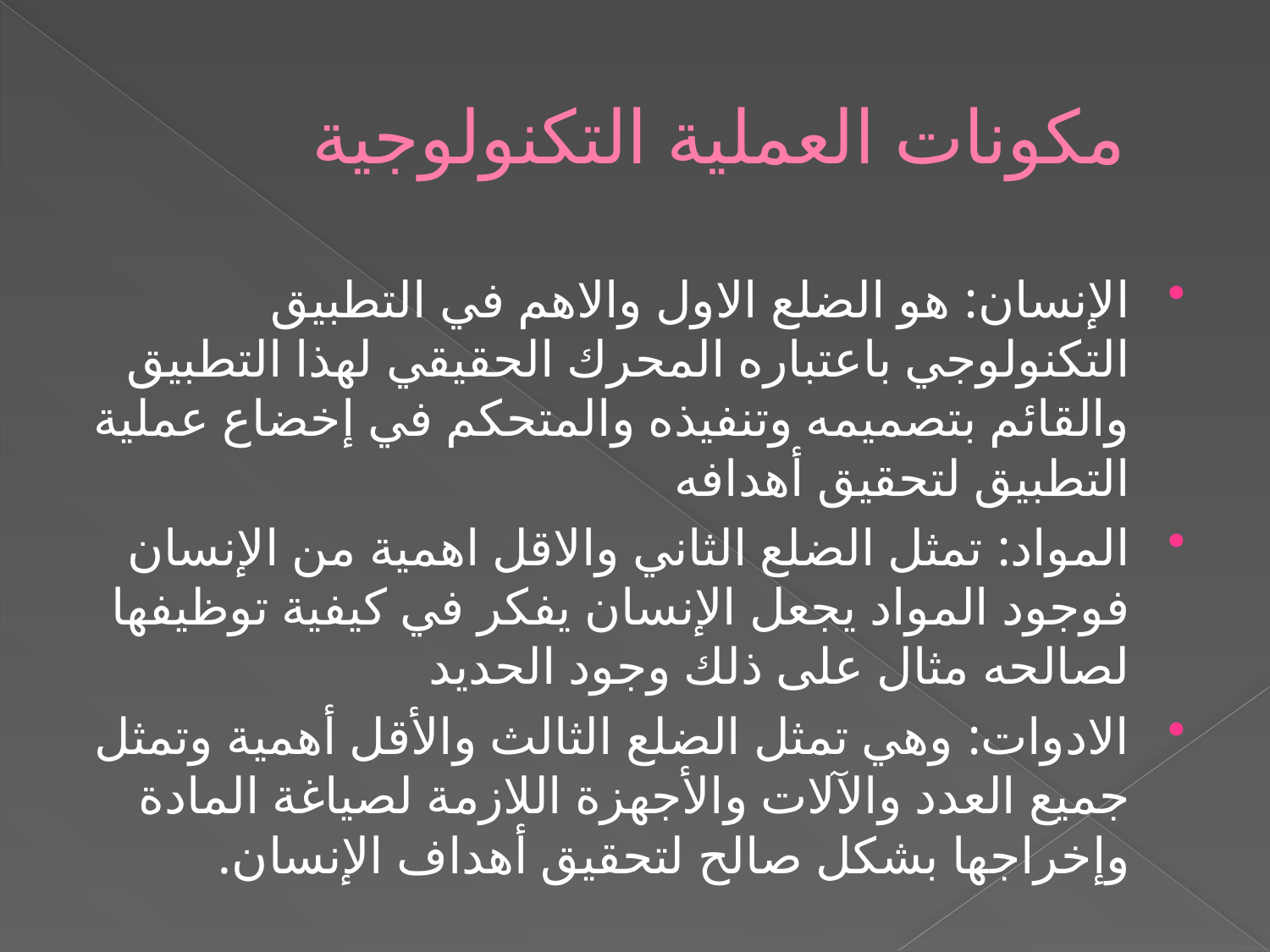

# مكونات العملية التكنولوجية
الإنسان: هو الضلع الاول والاهم في التطبيق التكنولوجي باعتباره المحرك الحقيقي لهذا التطبيق والقائم بتصميمه وتنفيذه والمتحكم في إخضاع عملية التطبيق لتحقيق أهدافه
المواد: تمثل الضلع الثاني والاقل اهمية من الإنسان فوجود المواد يجعل الإنسان يفكر في كيفية توظيفها لصالحه مثال على ذلك وجود الحديد
الادوات: وهي تمثل الضلع الثالث والأقل أهمية وتمثل جميع العدد والآلات والأجهزة اللازمة لصياغة المادة وإخراجها بشكل صالح لتحقيق أهداف الإنسان.